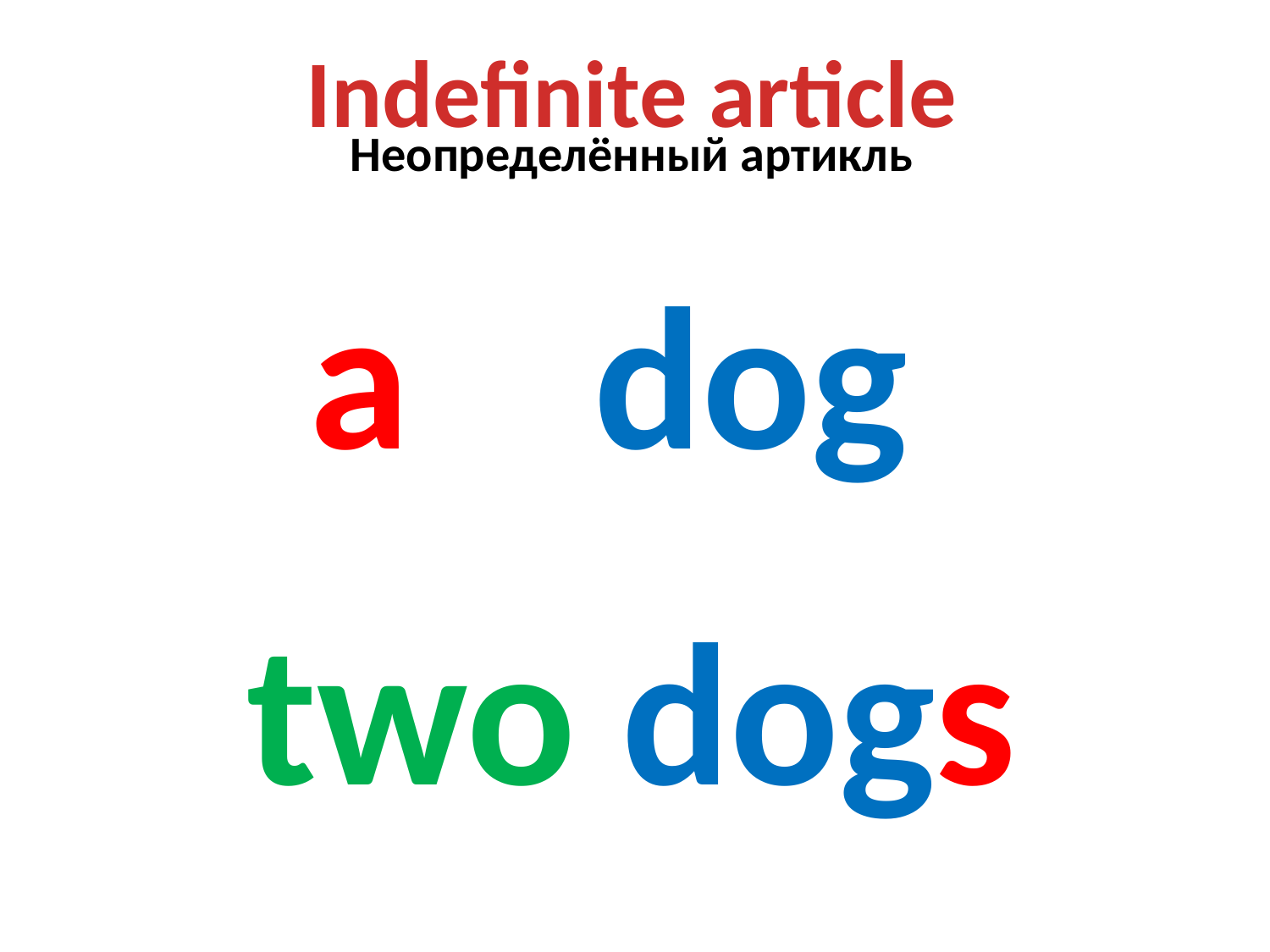

Indefinite article
Неопределённый артикль
a    dog
two dogs